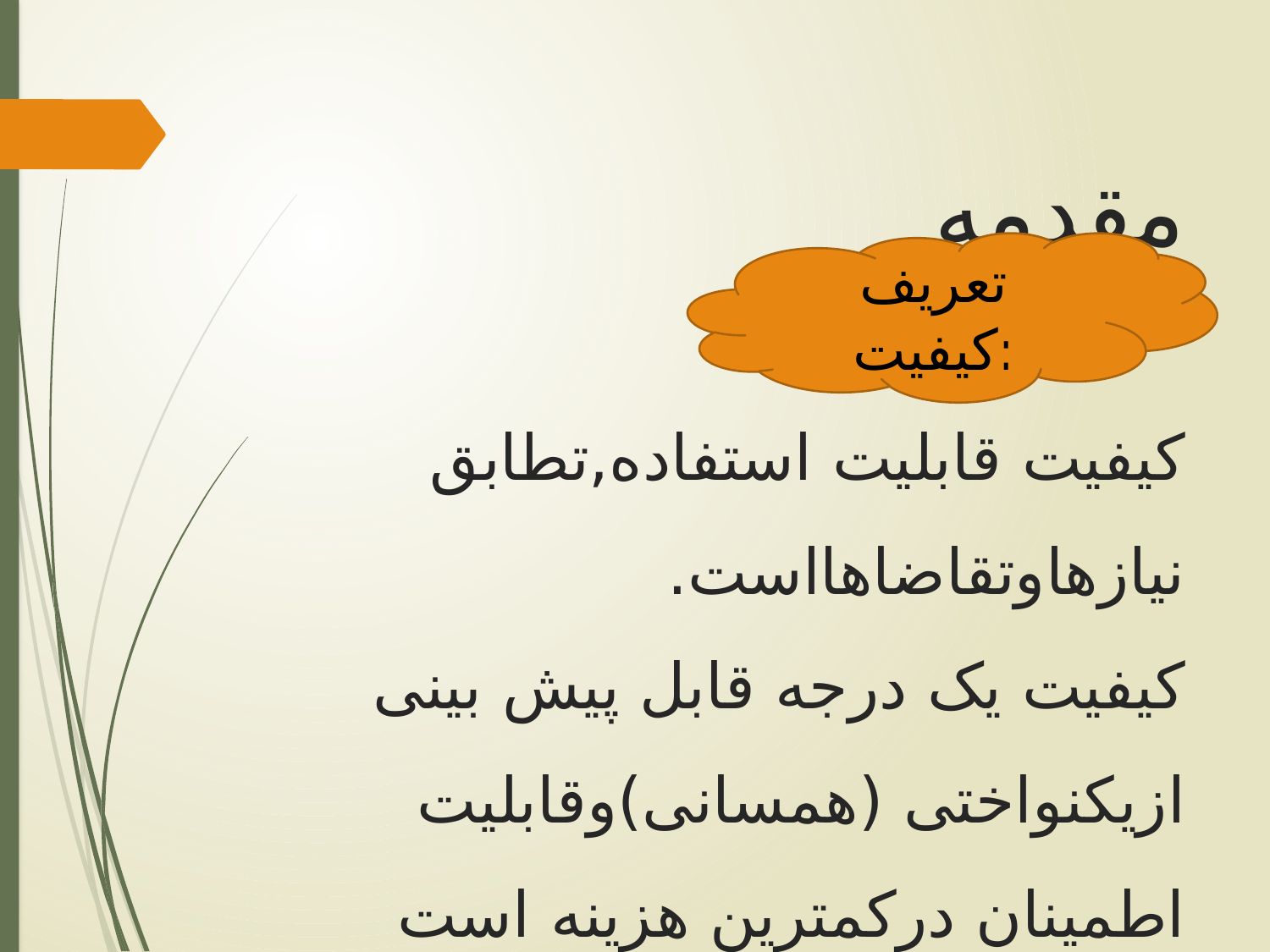

# مقدمه کیفیت قابلیت استفاده,تطابق نیازهاوتقاضاهااست. کیفیت یک درجه قابل پیش بینی ازیکنواختی (همسانی)وقابلیت اطمینان درکمترین هزینه است وبابازارتطبیق داده می شود.
تعریف کیفیت: